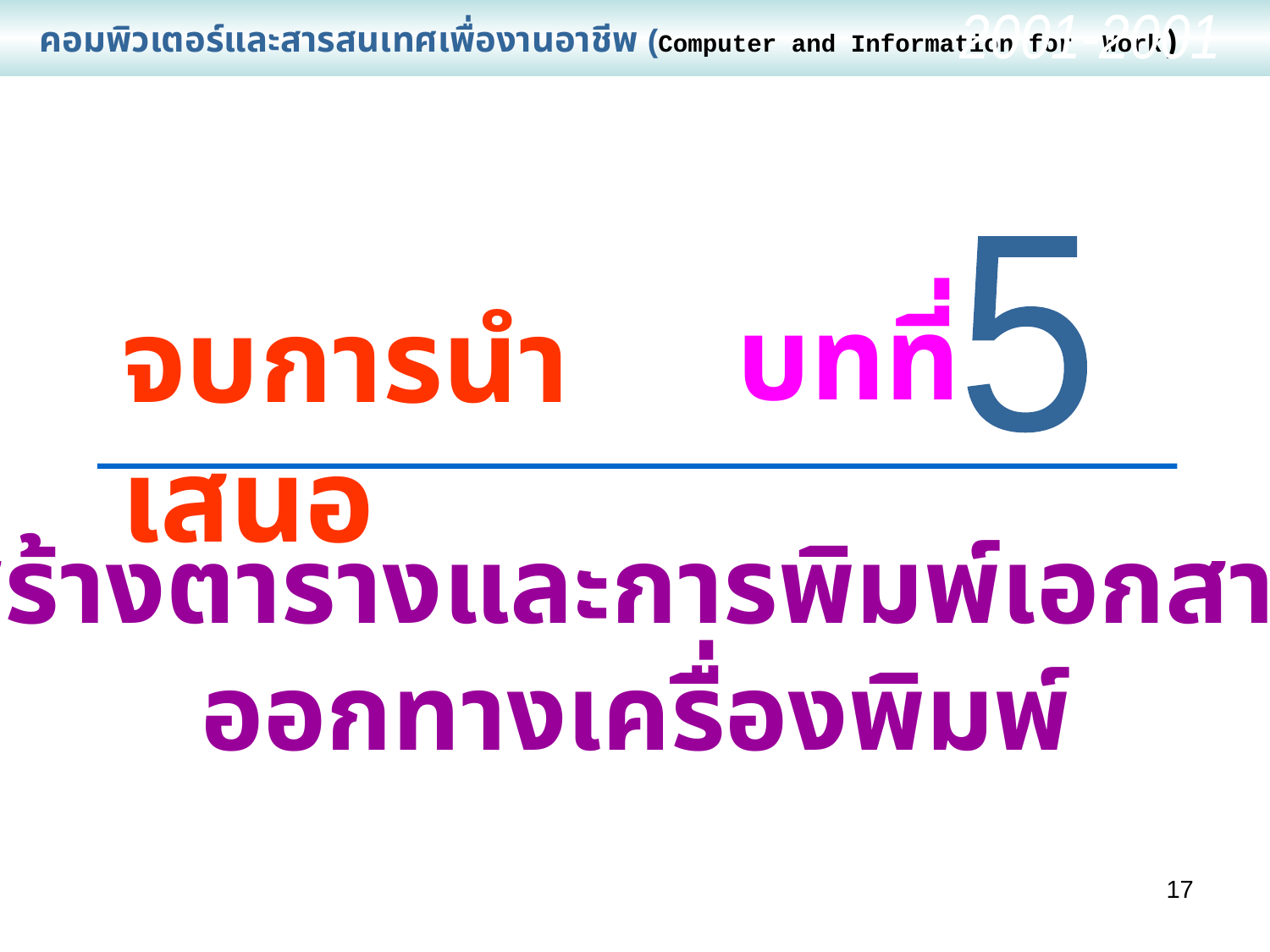

คอมพิวเตอร์และสารสนเทศเพื่องานอาชีพ (Computer and Information for  Work)
2001-2001
5
บทที่
จบการนำเสนอ

สร้างตารางและการพิมพ์เอกสาร
ออกทางเครื่องพิมพ์
17